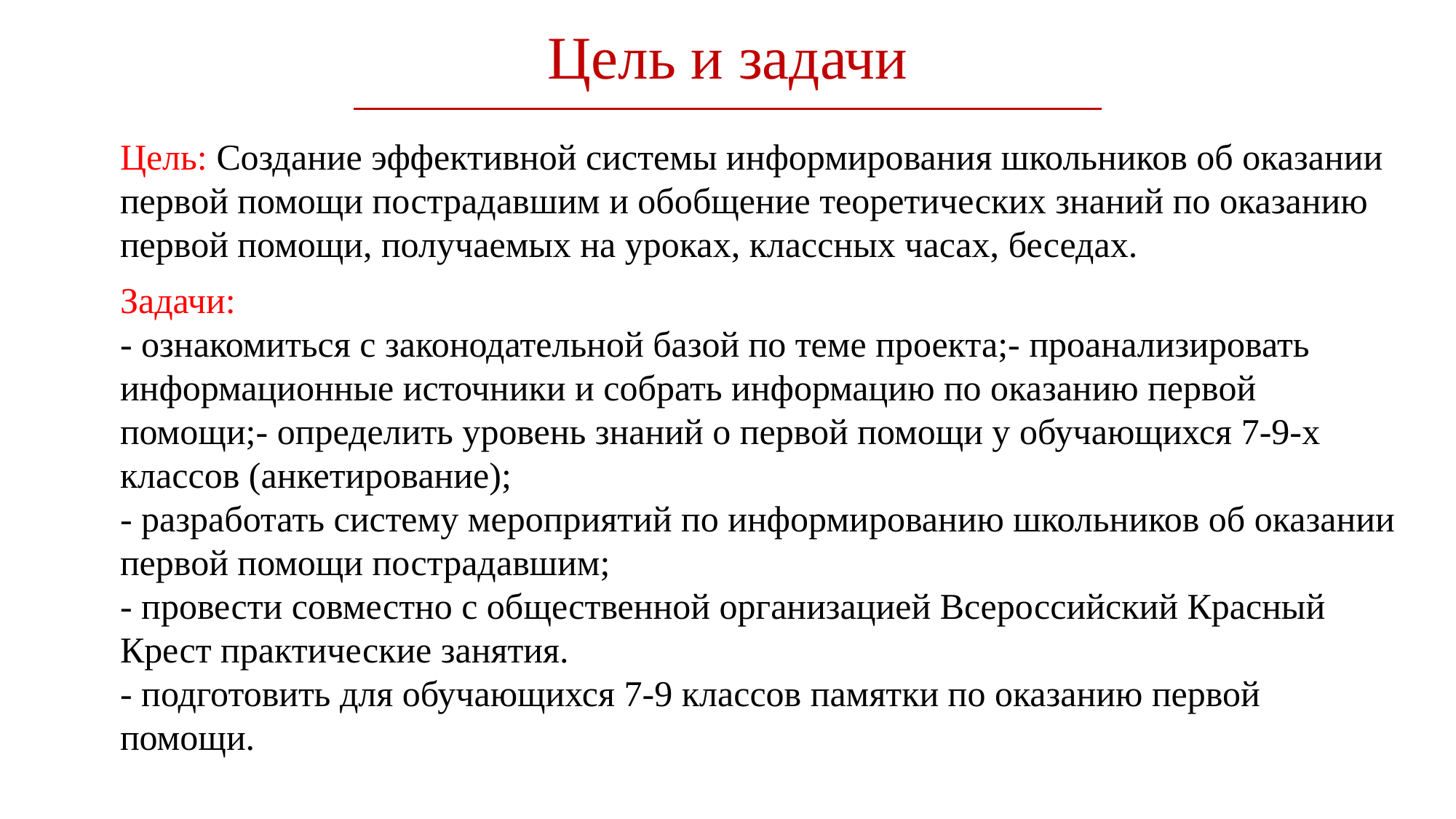

# Цель и задачи
Цель: Создание эффективной системы информирования школьников об оказании первой помощи пострадавшим и обобщение теоретических знаний по оказанию первой помощи, получаемых на уроках, классных часах, беседах.
Задачи:
- ознакомиться с законодательной базой по теме проекта;- проанализировать информационные источники и собрать информацию по оказанию первой помощи;- определить уровень знаний о первой помощи у обучающихся 7-9-х классов (анкетирование);
- разработать систему мероприятий по информированию школьников об оказании первой помощи пострадавшим;
- провести совместно с общественной организацией Всероссийский Красный Крест практические занятия.
- подготовить для обучающихся 7-9 классов памятки по оказанию первой помощи.